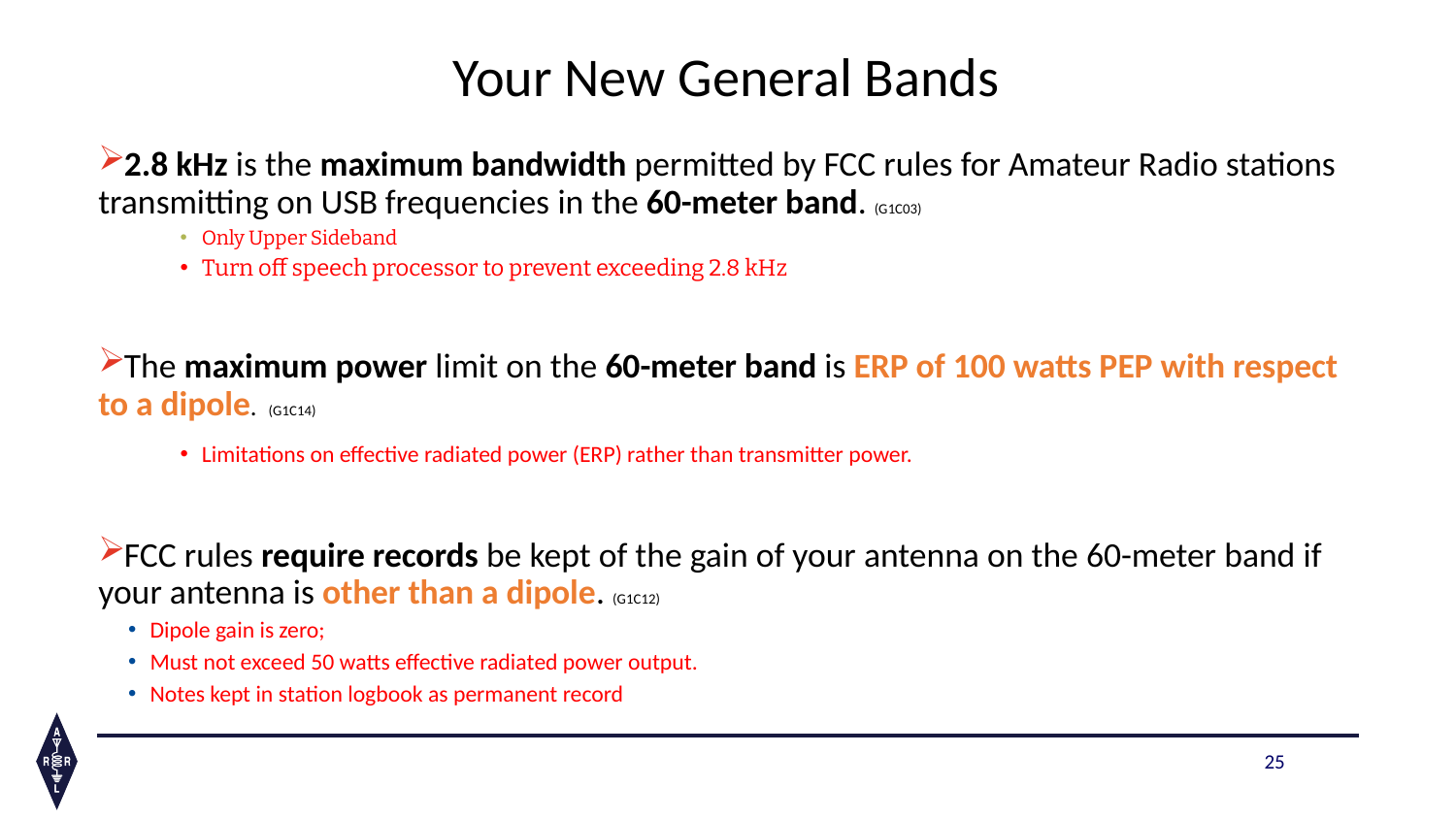

# Your New General Bands
2.8 kHz is the maximum bandwidth permitted by FCC rules for Amateur Radio stations transmitting on USB frequencies in the 60-meter band. (G1C03)
Only Upper Sideband
Turn off speech processor to prevent exceeding 2.8 kHz

The maximum power limit on the 60-meter band is ERP of 100 watts PEP with respect to a dipole.  (G1C14)
Limitations on effective radiated power (ERP) rather than transmitter power.

FCC rules require records be kept of the gain of your antenna on the 60-meter band if your antenna is other than a dipole. (G1C12)
Dipole gain is zero;
Must not exceed 50 watts effective radiated power output.
Notes kept in station logbook as permanent record

25